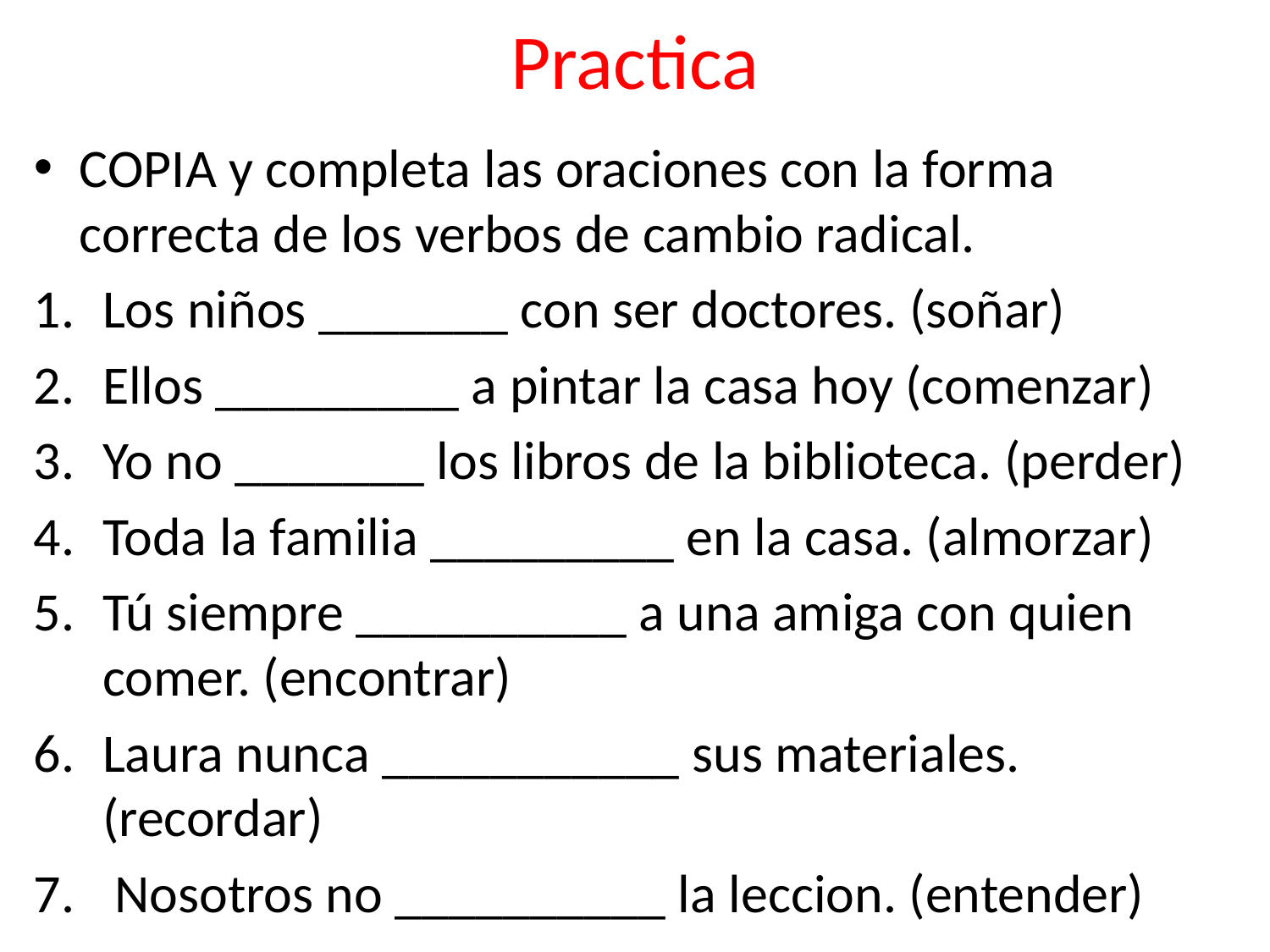

# Practica
COPIA y completa las oraciones con la forma correcta de los verbos de cambio radical.
Los niños _______ con ser doctores. (soñar)
Ellos _________ a pintar la casa hoy (comenzar)
Yo no _______ los libros de la biblioteca. (perder)
Toda la familia _________ en la casa. (almorzar)
Tú siempre __________ a una amiga con quien comer. (encontrar)
Laura nunca ___________ sus materiales. (recordar)
 Nosotros no __________ la leccion. (entender)